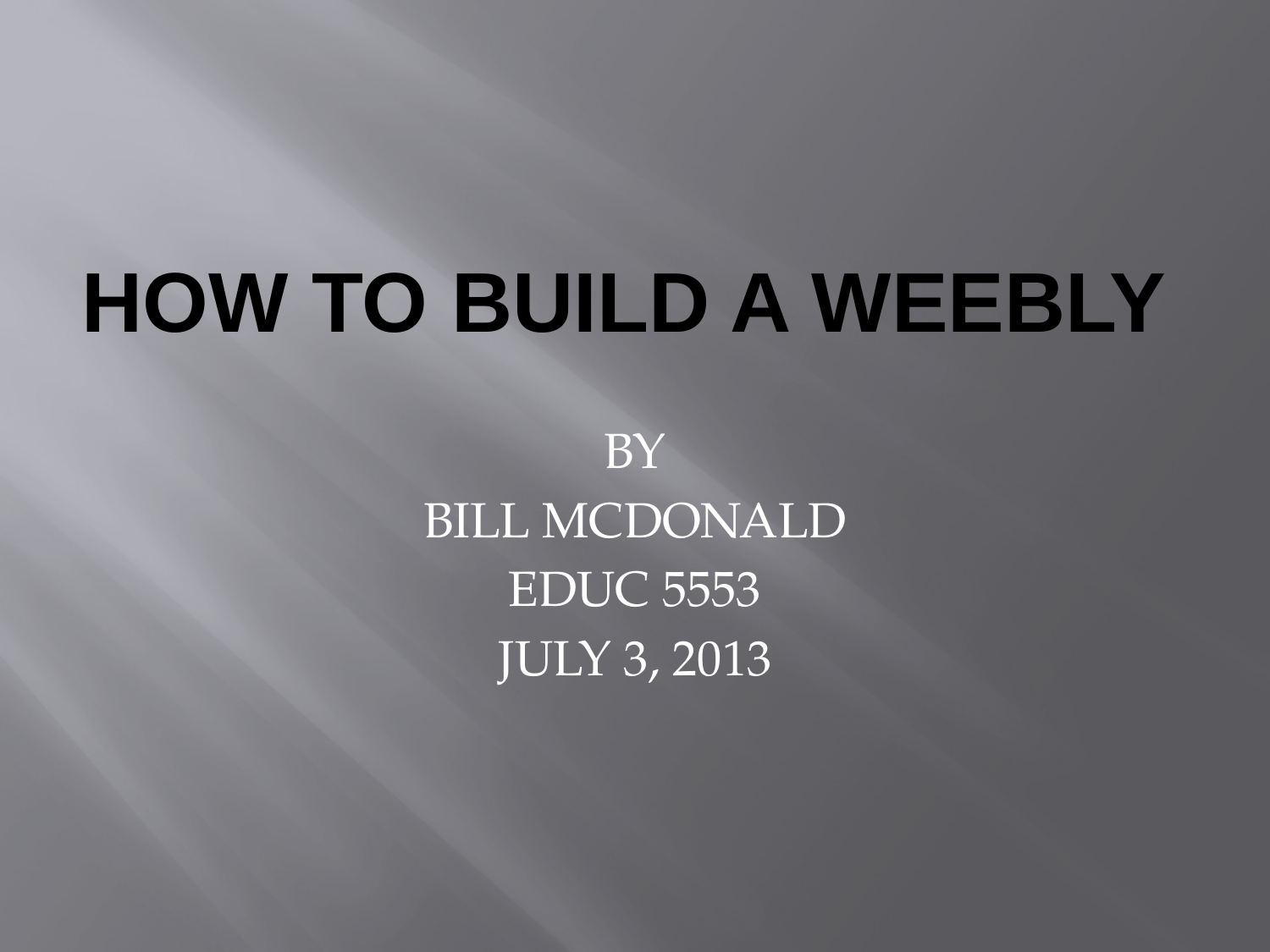

# HOW TO BUILD A WEEBLY
BY
BILL MCDONALD
EDUC 5553
JULY 3, 2013